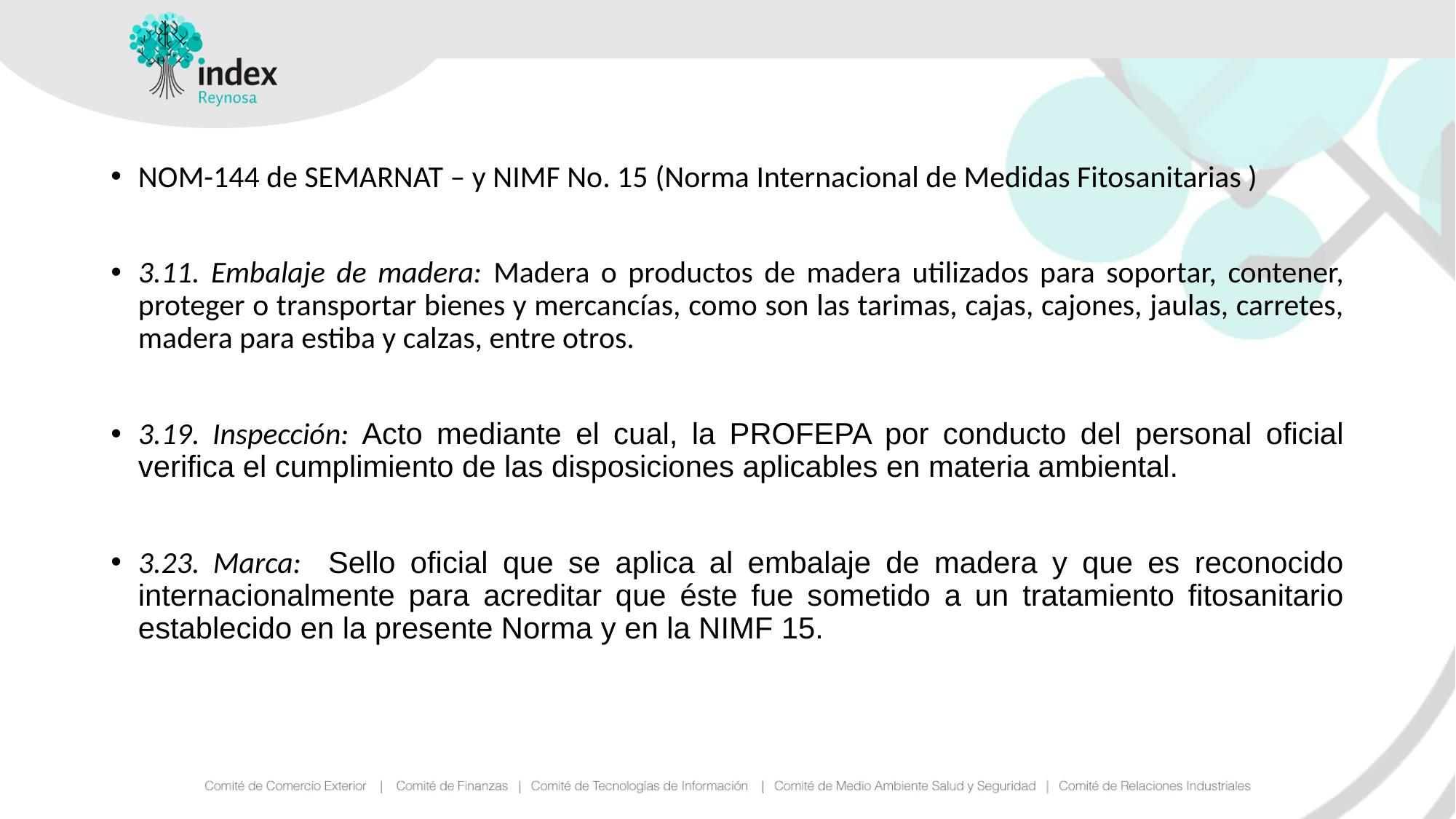

NOM-144 de SEMARNAT – y NIMF No. 15 (Norma Internacional de Medidas Fitosanitarias )

3.11. Embalaje de madera: Madera o productos de madera utilizados para soportar, contener, proteger o transportar bienes y mercancías, como son las tarimas, cajas, cajones, jaulas, carretes, madera para estiba y calzas, entre otros.

3.19. Inspección: Acto mediante el cual, la PROFEPA por conducto del personal oficial verifica el cumplimiento de las disposiciones aplicables en materia ambiental.

3.23. Marca:  Sello oficial que se aplica al embalaje de madera y que es reconocido internacionalmente para acreditar que éste fue sometido a un tratamiento fitosanitario establecido en la presente Norma y en la NIMF 15.